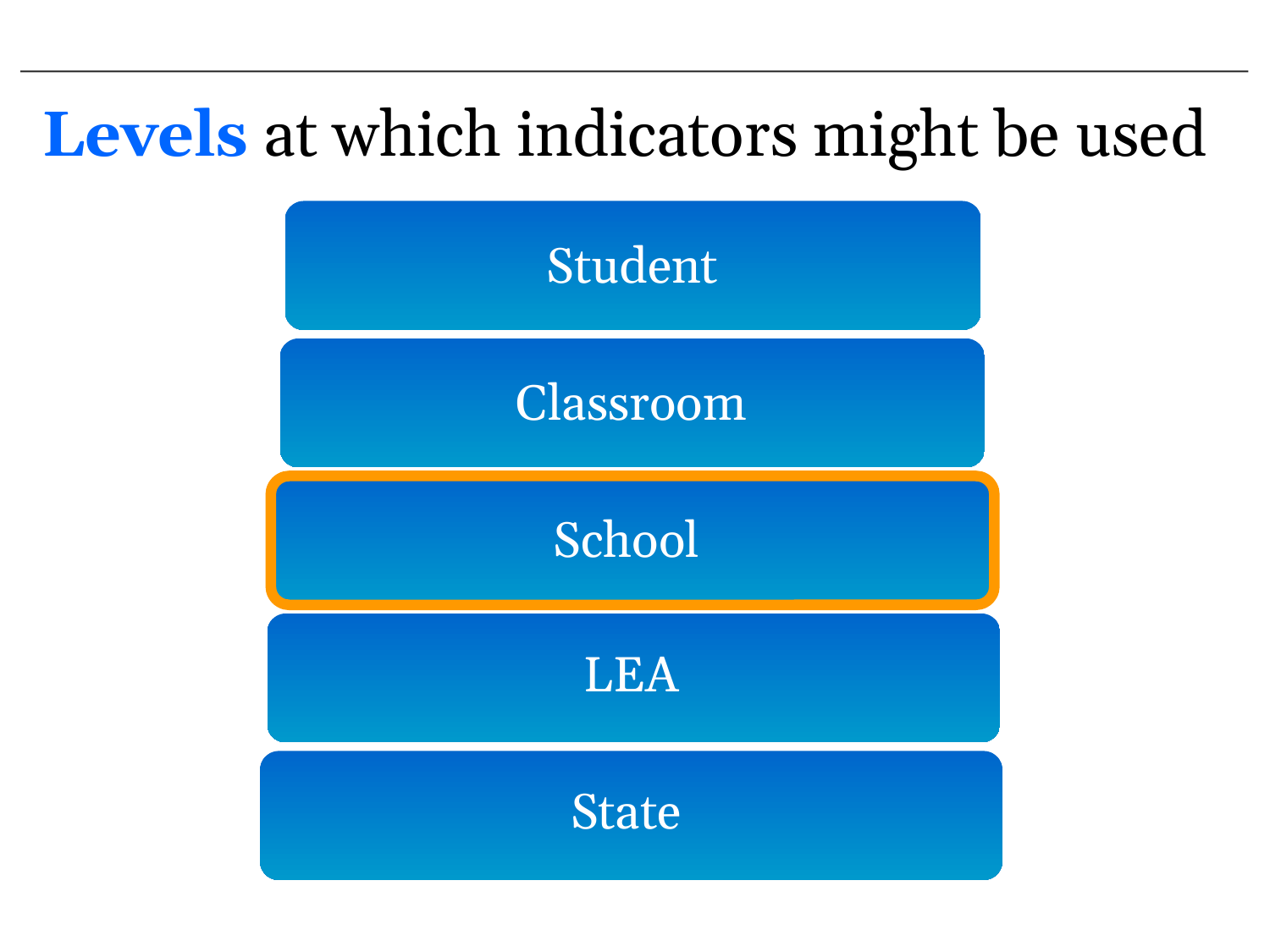

Levels at which indicators might be used

Student

Classroom

School

LEA

State